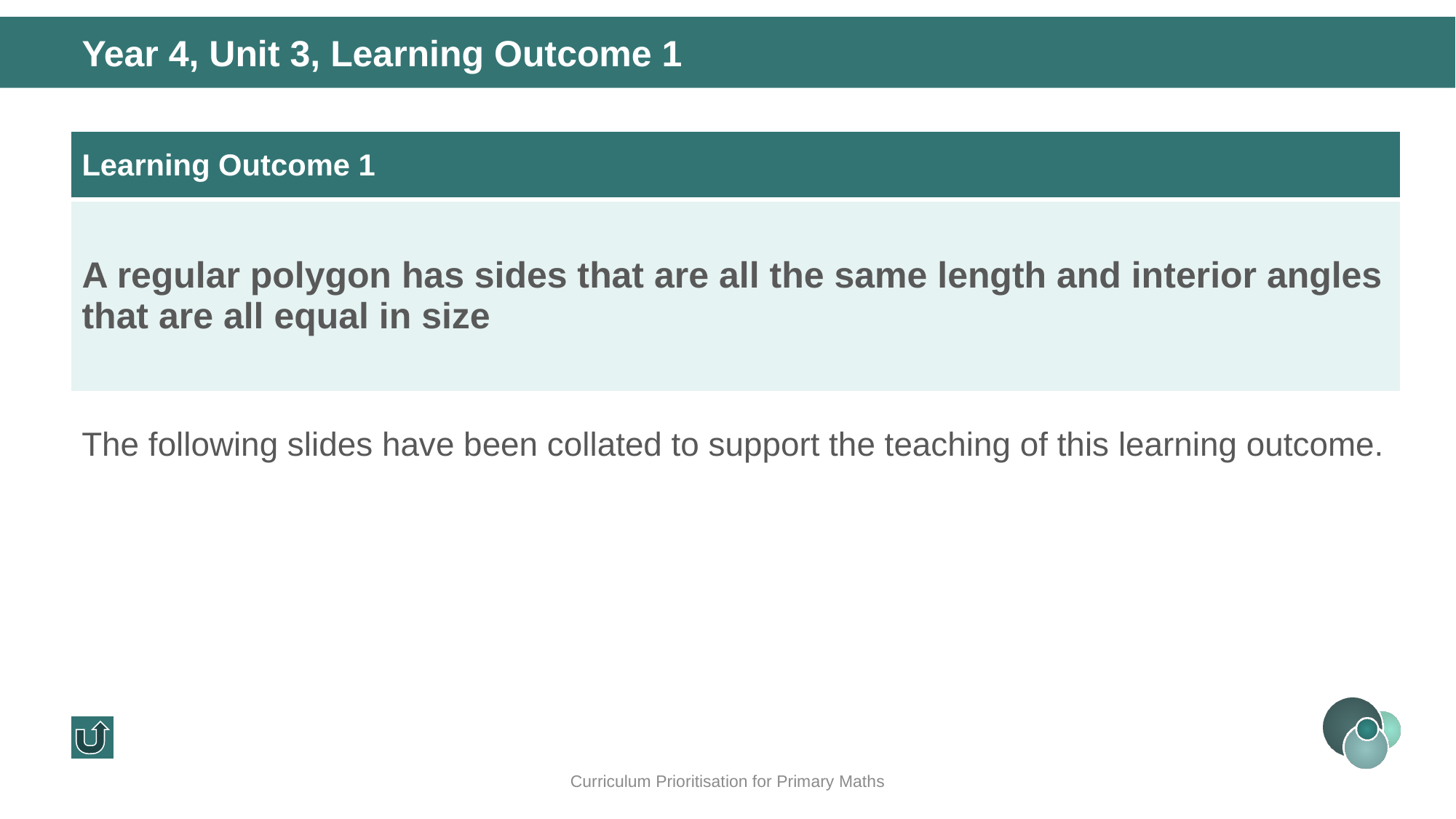

Year 4, Unit 3, Learning Outcome 1
| Learning Outcome 1 |
| --- |
| A regular polygon has sides that are all the same length and interior angles that are all equal in size |
The following slides have been collated to support the teaching of this learning outcome.

Curriculum Prioritisation for Primary Maths